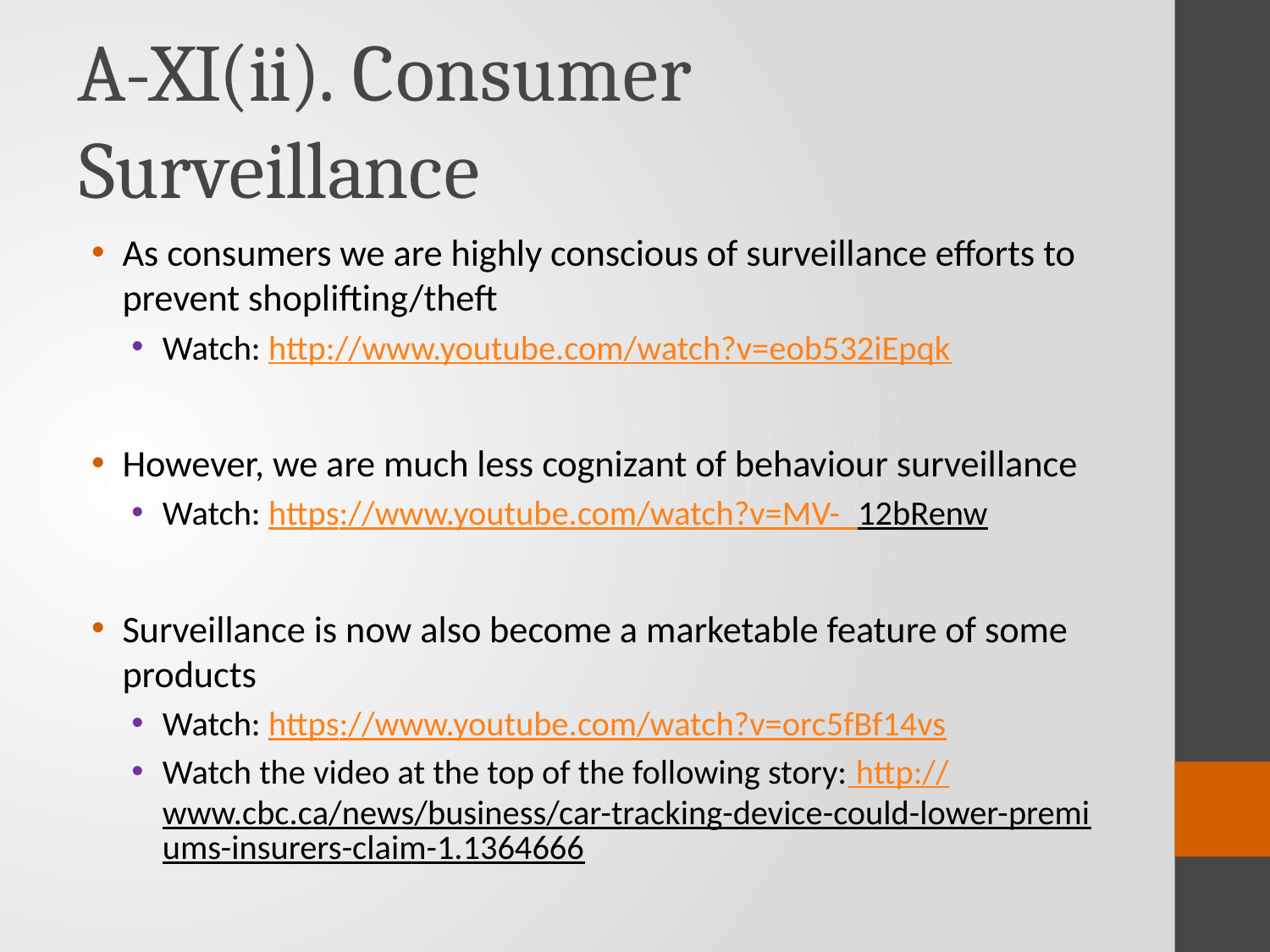

# A-XI(ii). Consumer Surveillance
As consumers we are highly conscious of surveillance efforts to prevent shoplifting/theft
Watch: http://www.youtube.com/watch?v=eob532iEpqk

However, we are much less cognizant of behaviour surveillance
Watch: https://www.youtube.com/watch?v=MV-_12bRenw

Surveillance is now also become a marketable feature of some products
Watch: https://www.youtube.com/watch?v=orc5fBf14vs
Watch the video at the top of the following story: http://www.cbc.ca/news/business/car-tracking-device-could-lower-premiums-insurers-claim-1.1364666